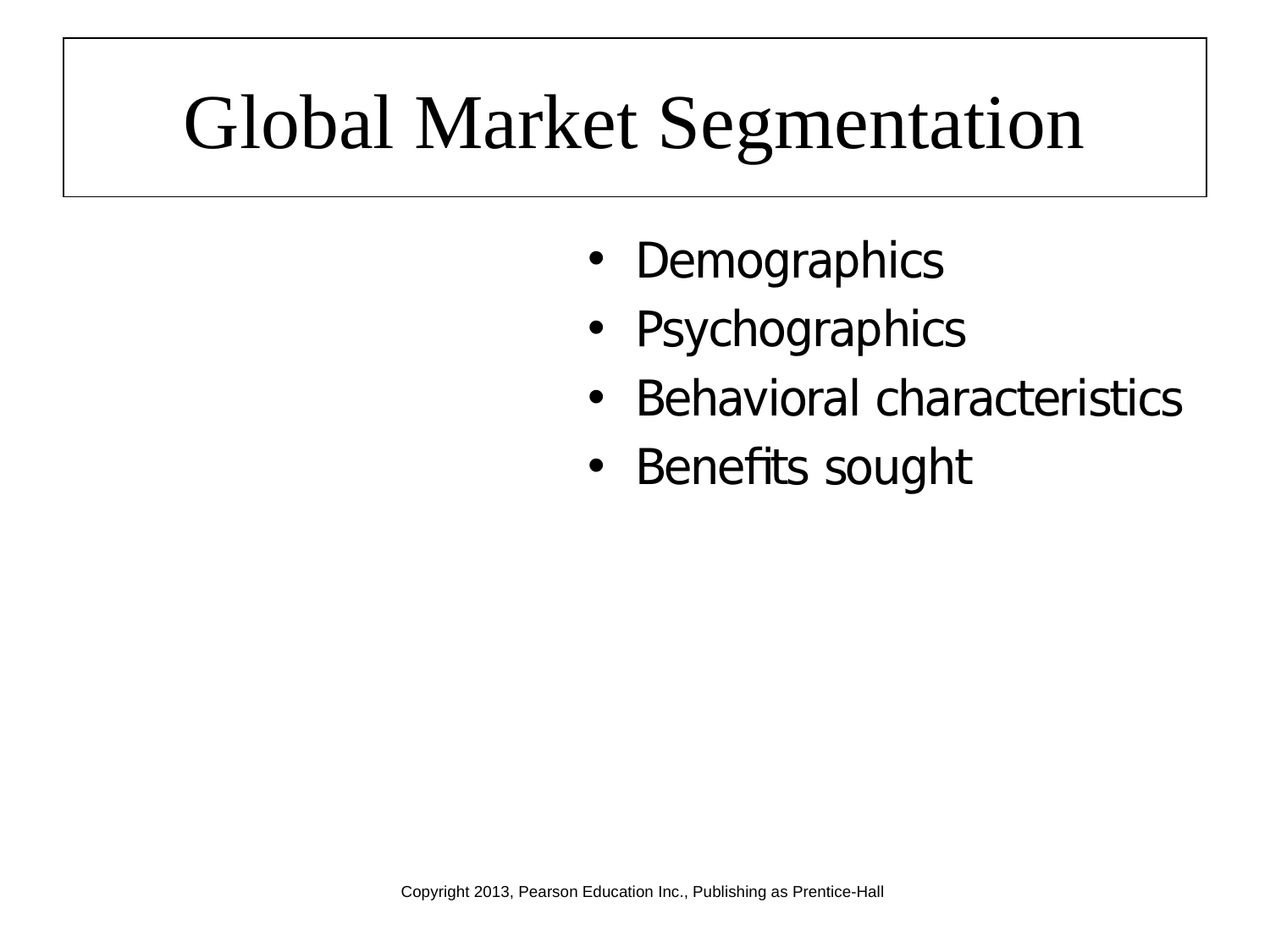

# Global Market Segmentation
Demographics
Psychographics
Behavioral characteristics
Benefits sought

Copyright 2013, Pearson Education Inc., Publishing as Prentice-Hall